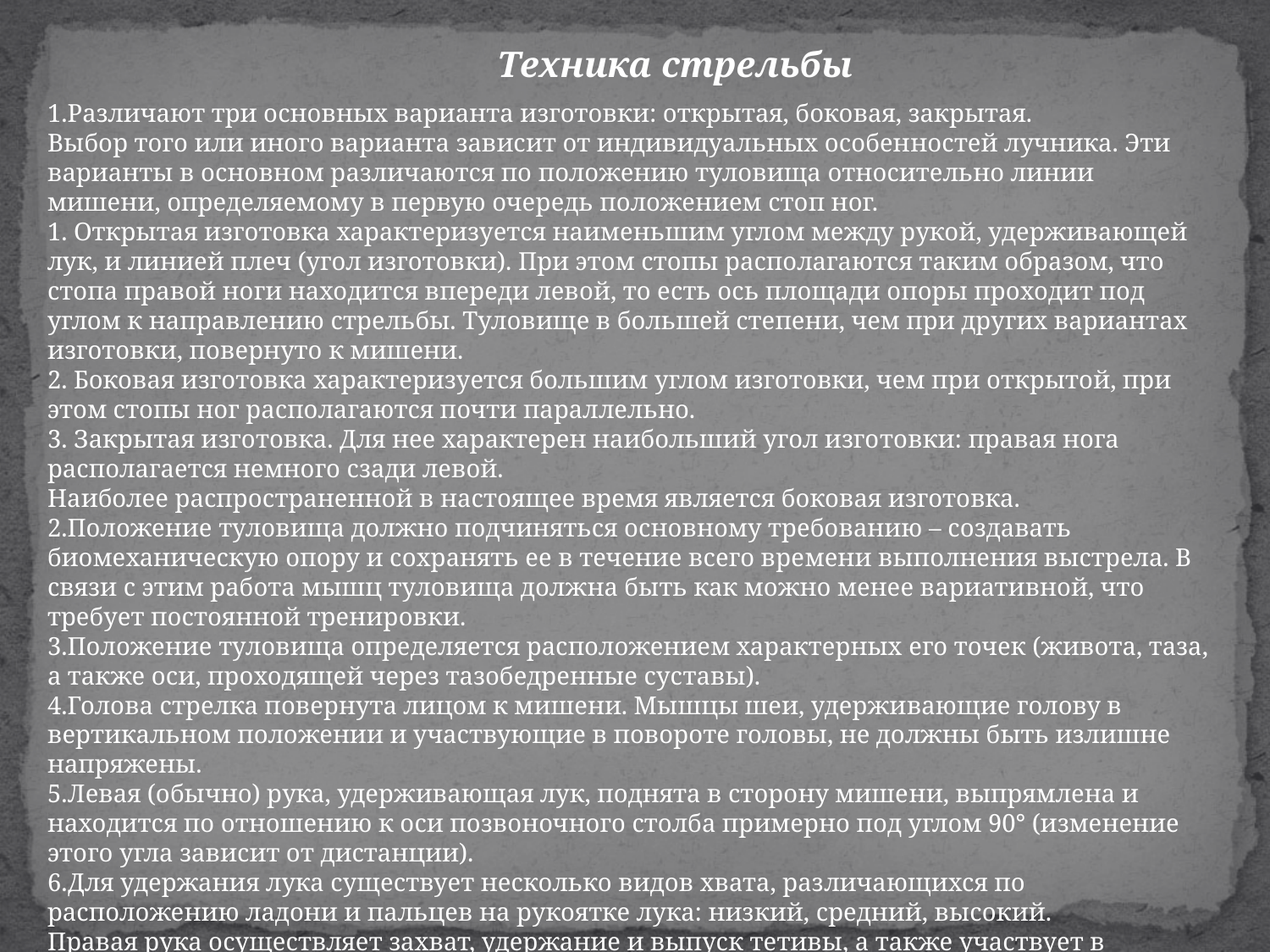

Техника стрельбы
1.Различают три основных варианта изготовки: открытая, боковая, закрытая.
Выбор того или иного варианта зависит от индивидуальных особен­ностей лучника. Эти варианты в основном различаются по положению туловища относительно линии мишени, определяемому в первую оче­редь положением стоп ног.
1. Открытая изготовка характеризуется наименьшим углом между рукой, удерживающей лук, и линией плеч (угол изготовки). При этом стопы располагаются таким образом, что стопа правой ноги находится впереди левой, то есть ось площади опоры проходит под углом к направле­нию стрельбы. Туловище в большей степени, чем при других вариантах изготовки, повернуто к мишени.
2. Боковая изготовка характеризуется большим углом изготовки, чем при открытой, при этом стопы ног располагаются почти парал­лельно.
3. Закрытая изготовка. Для нее характерен наибольший угол изго­товки: правая нога располагается немного сзади левой.
Наиболее распространенной в настоящее время является боковая изготовка.
2.Положение туловища должно подчиняться основному требованию – создавать биомеханическую опору и сохранять ее в течение всего вре­мени выполнения выстрела. В связи с этим работа мышц туловища дол­жна быть как можно менее вариативной, что требует постоянной трени­ровки.
3.Положение туловища определяется расположением характерных его точек (живота, таза, а также оси, проходящей через тазобедренные сус­тавы).
4.Голова стрелка повернута лицом к мишени. Мышцы шеи, удержи­вающие голову в вертикальном положении и участвующие в повороте головы, не должны быть излишне напряжены.
5.Левая (обычно) рука, удерживающая лук, поднята в сторону мише­ни, выпрямлена и находится по отношению к оси позвоночного столба примерно под углом 90° (изменение этого угла зависит от дистанции).
6.Для удержания лука существует несколько видов хвата, раз­личающихся по расположению ладони и пальцев на рукоятке лука: низ­кий, средний, высокий.
Правая рука осуществляет захват, удержание и выпуск тетивы, а также участвует в натяжении лука.
Захват – способ удержания тетивы – может быть глубоким и средним.